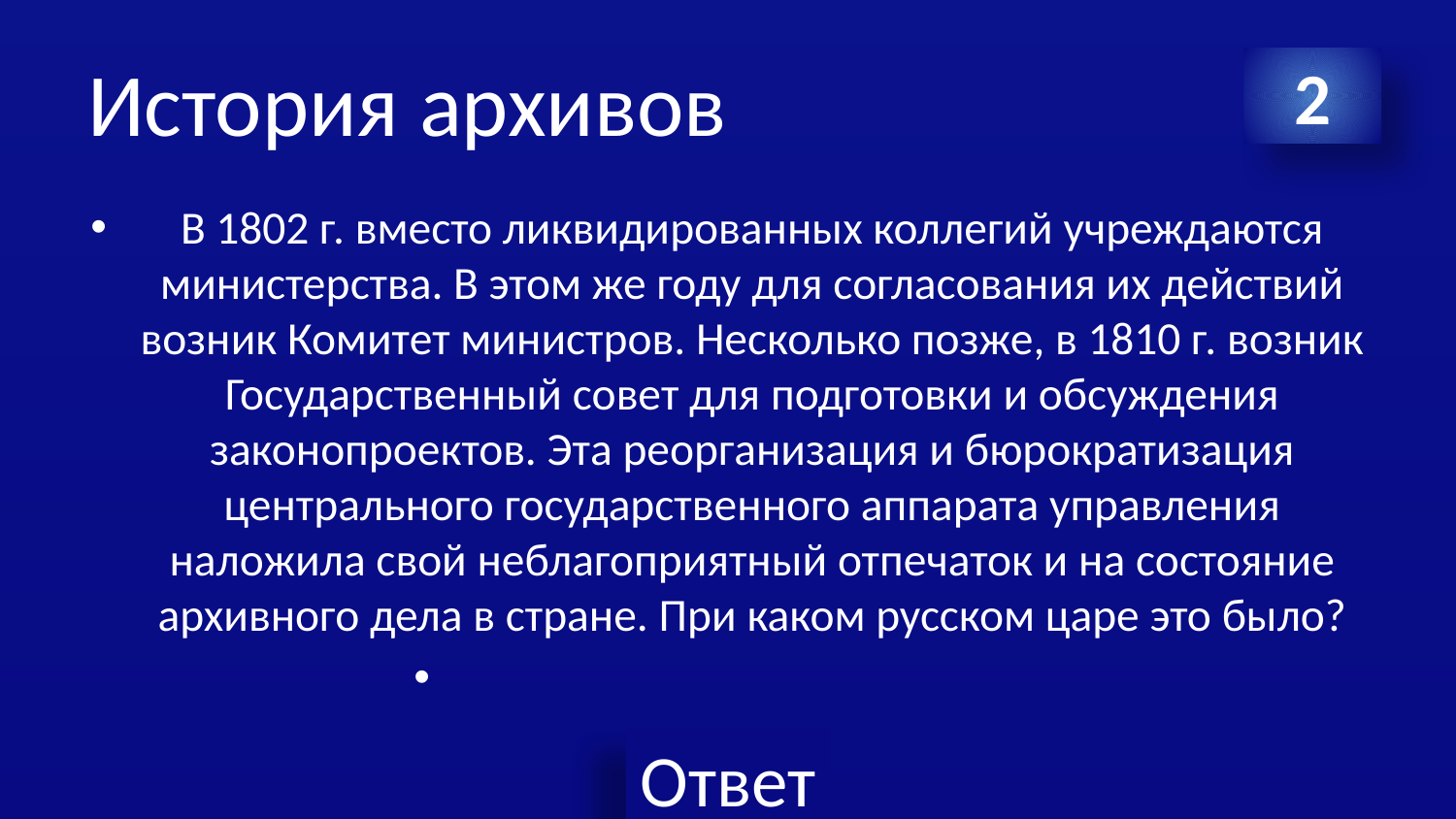

# История архивов
2
В 1802 г. вместо ликвидированных коллегий учреждаются министерства. В этом же году для согласования их действий возник Комитет министров. Несколько позже, в 1810 г. возник Государственный совет для подготовки и обсуждения законопроектов. Эта реорганизация и бюрократизация центрального государственного аппарата управления наложила свой неблагоприятный отпечаток и на состояние архивного дела в стране. При каком русском царе это было?